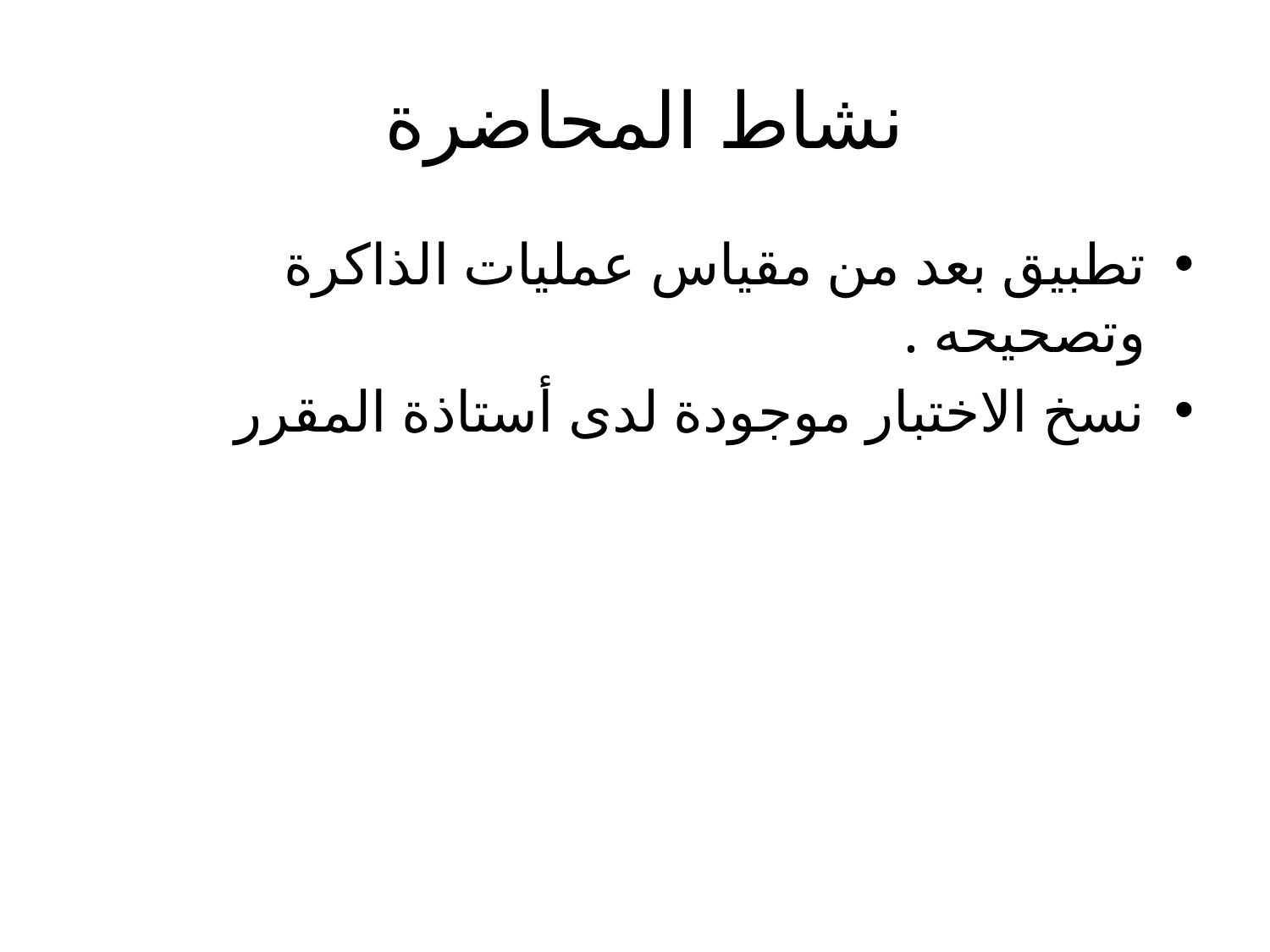

# نشاط المحاضرة
تطبيق بعد من مقياس عمليات الذاكرة وتصحيحه .
نسخ الاختبار موجودة لدى أستاذة المقرر